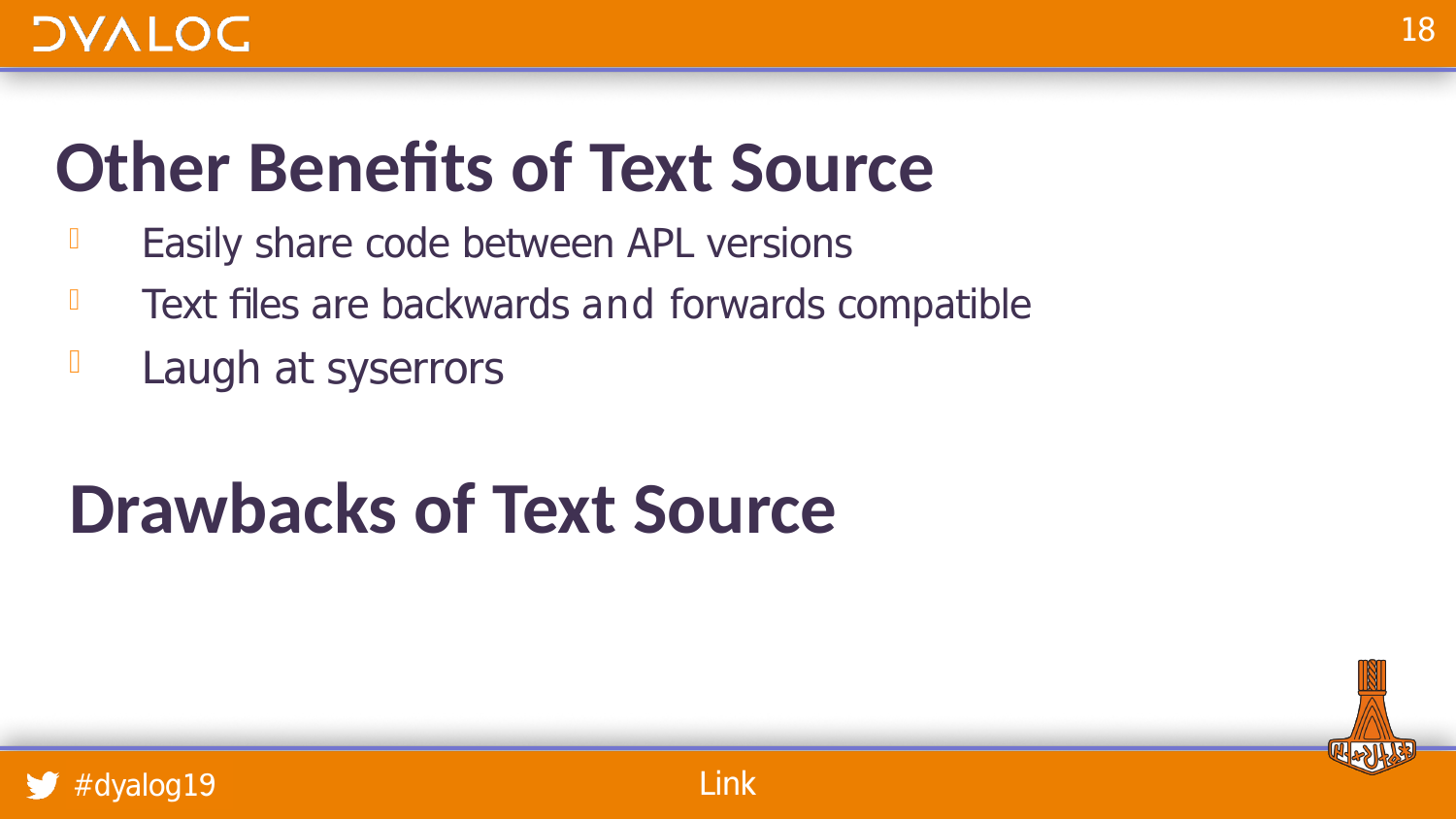

# Other Benefits of Text Source
Easily share code between APL versions
Text files are backwards and forwards compatible
Laugh at syserrors

Drawbacks of Text Source